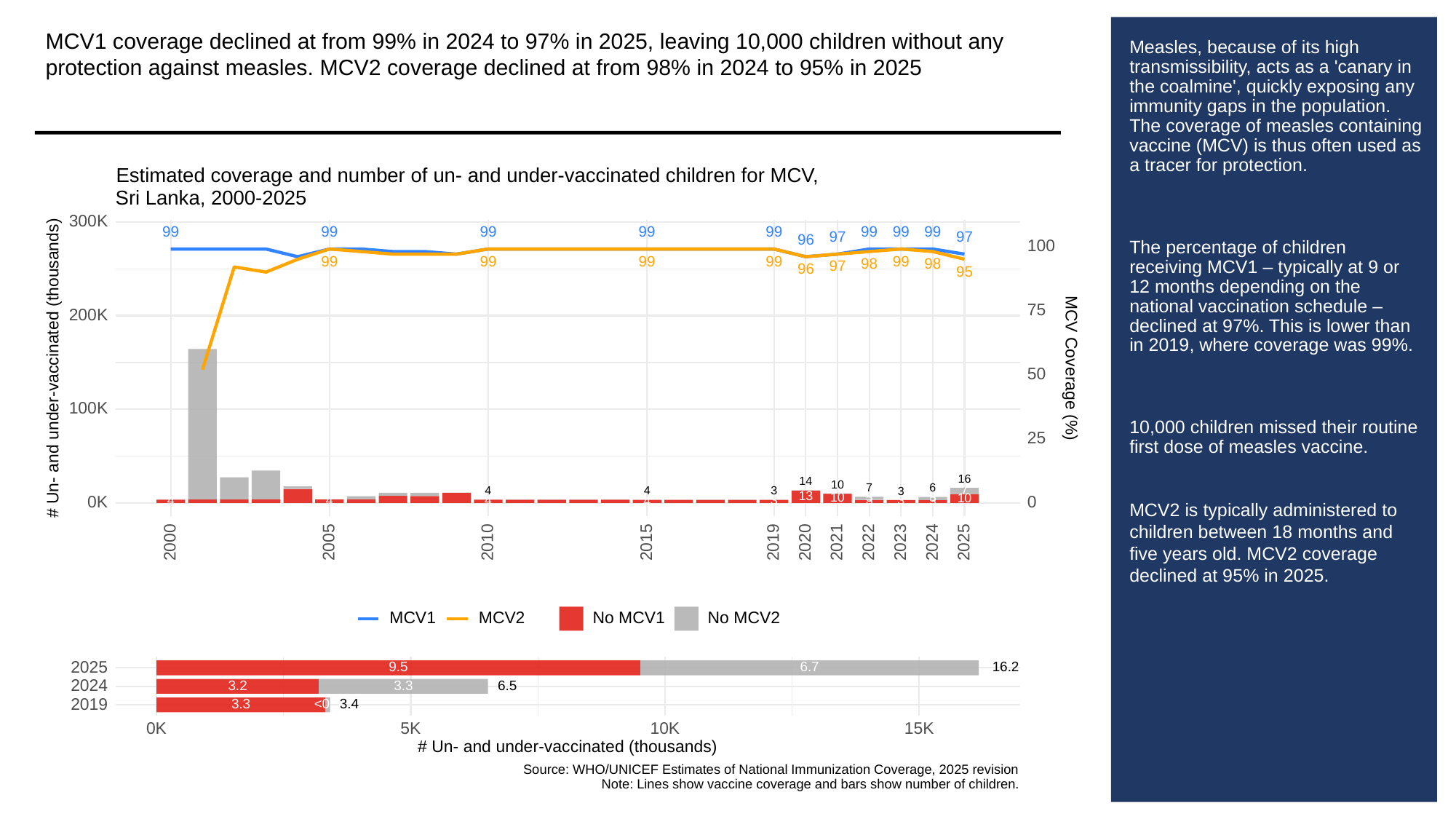

MCV1 coverage declined at from 99% in 2024 to 97% in 2025, leaving 10,000 children without any protection against measles. MCV2 coverage declined at from 98% in 2024 to 95% in 2025
# Measles, because of its high transmissibility, acts as a 'canary in the coalmine', quickly exposing any immunity gaps in the population. The coverage of measles containing vaccine (MCV) is thus often used as a tracer for protection.

The percentage of children receiving MCV1 – typically at 9 or 12 months depending on the national vaccination schedule – declined at 97%. This is lower than in 2019, where coverage was 99%.

10,000 children missed their routine first dose of measles vaccine.

MCV2 is typically administered to children between 18 months and five years old. MCV2 coverage declined at 95% in 2025.

Estimated coverage and number of un- and under-vaccinated children for MCV,
Sri Lanka, 2000-2025
300K

99
99
99
99
99
99
99
99
97
97
96
100

99
99
99
99
99
98
98
97
96
95

75
200K

# Un- and under-vaccinated (thousands)
MCV Coverage (%)

50
100K

25

16

14
10
6
7
7

4
3
4
3

13

3
10

3
10

3
4
3
3
3
4
4
4
0K
0

2023
2000
2005
2010
2015
2019
2020
2021
2022
2024
2025

MCV1
MCV2
No MCV1
No MCV2

2025
9.5
6.7
16.2

2024
3.2
3.3
6.5

2019
3.3
3.4
<0.5

0K
10K
15K
5K
# Un- and under-vaccinated (thousands)
Source: WHO/UNICEF Estimates of National Immunization Coverage, 2025 revision
Note: Lines show vaccine coverage and bars show number of children.